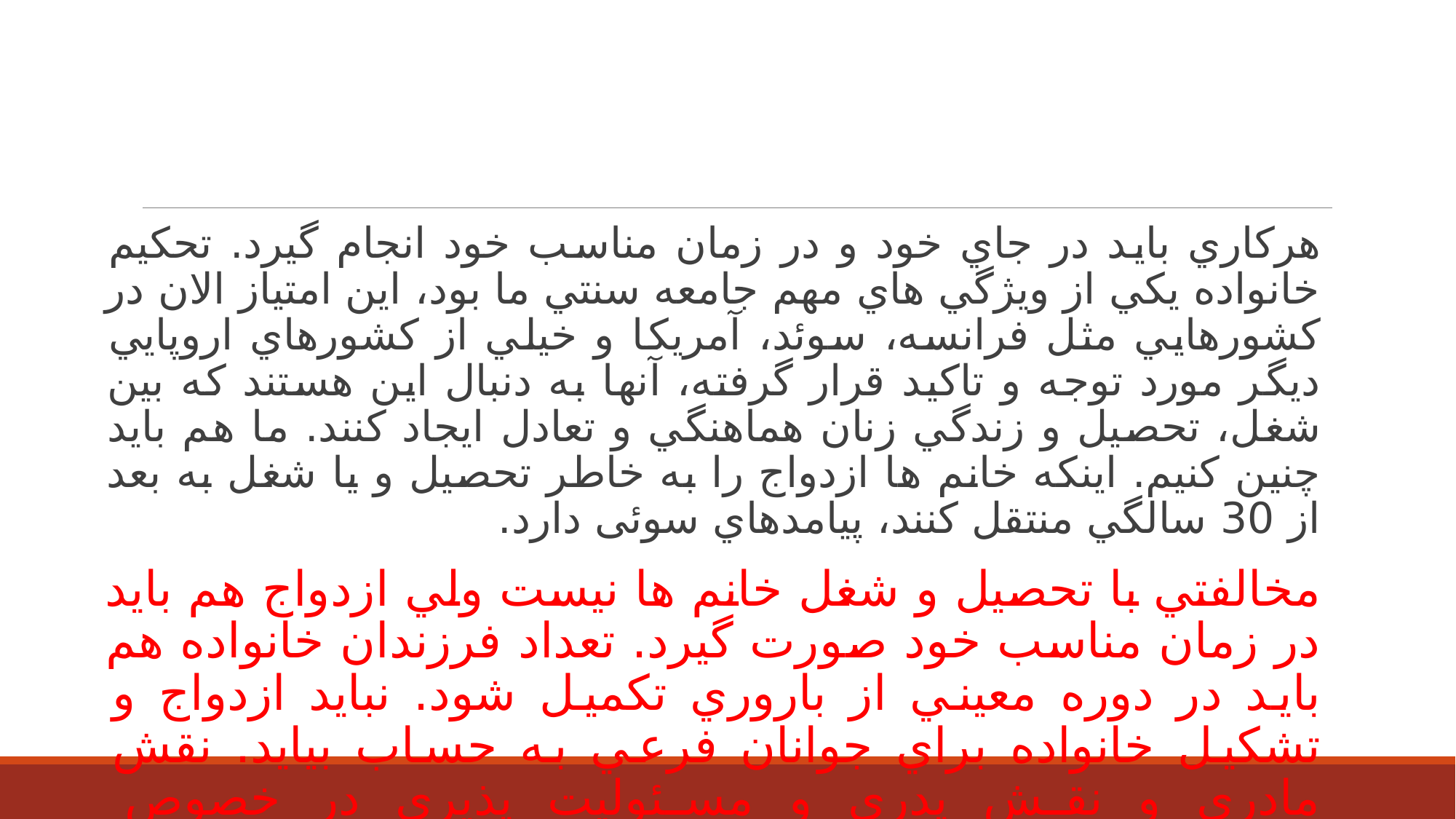

هركاري بايد در جاي خود و در زمان مناسب خود انجام گيرد. تحكيم خانواده يكي از ويژگي هاي مهم جامعه سنتي ما بود، اين امتياز الان در كشورهايي مثل فرانسه، سوئد، آمريكا و خيلي از كشورهاي اروپايي ديگر مورد توجه و تاكيد قرار گرفته، آنها به دنبال اين هستند كه بين شغل، تحصيل و زندگي زنان هماهنگي و تعادل ايجاد كنند. ما هم بايد چنين كنيم. اينكه خانم ها ازدواج را به خاطر تحصيل و يا شغل به بعد از 30 سالگي منتقل كنند، پيامدهاي سوئی دارد.
مخالفتي با تحصيل و شغل خانم ها نيست ولي ازدواج هم بايد در زمان مناسب خود صورت گيرد. تعداد فرزندان خانواده هم بايد در دوره معيني از باروري تكميل شود. نبايد ازدواج و تشكيل خانواده براي جوانان فرعي به حساب بيايد. نقش مادري و نقش پدري و مسئوليت پذيري در خصوص فرزندپروري نبايد حاشيه اي به حساب بيايد در اين خصوص دولت، خانواده و خود جوانان بايد پراميد، پرتحرك و مسئولانه عمل كنند.